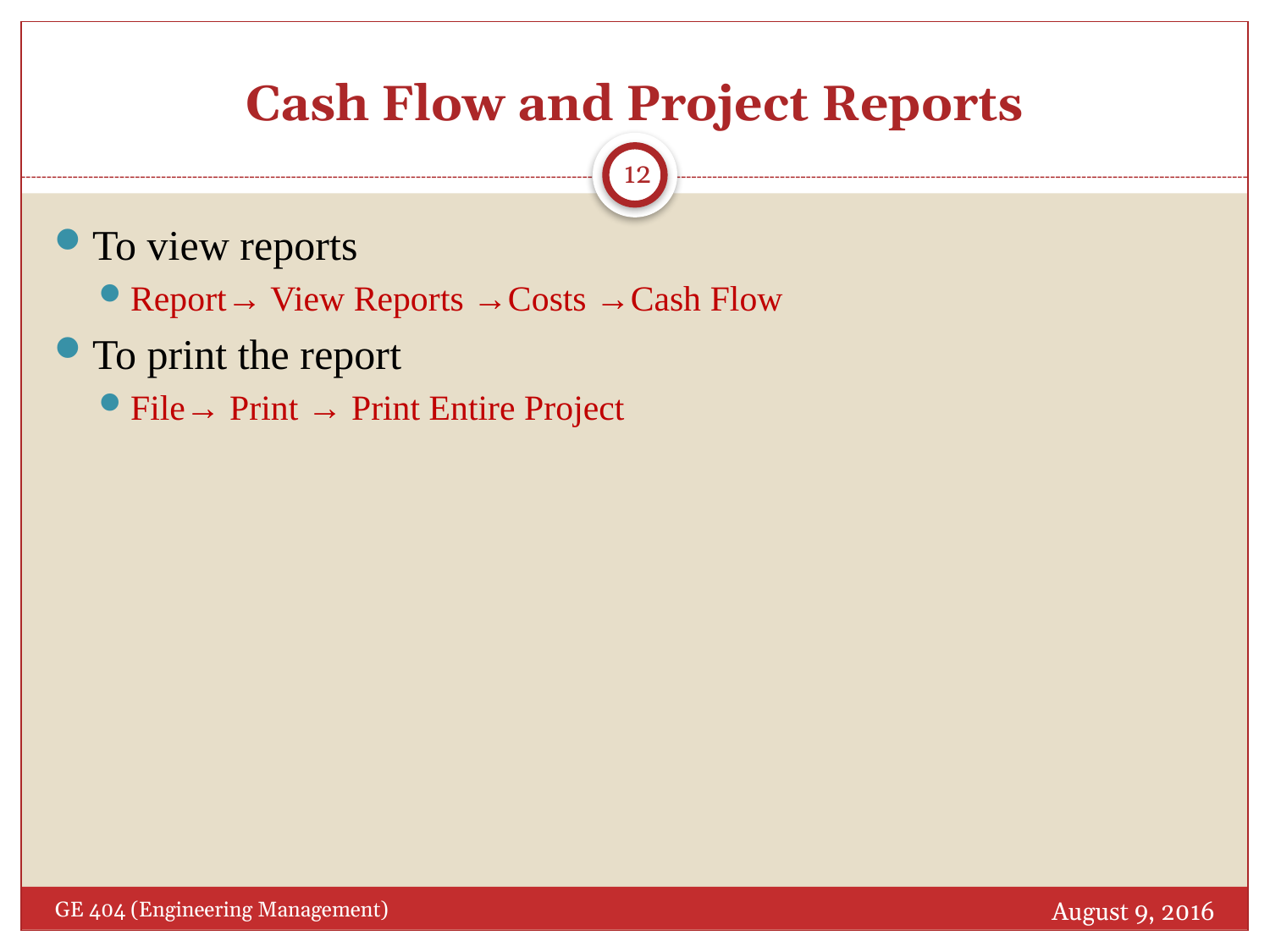

# Cash Flow and Project Reports
12
To view reports
Report→ View Reports →Costs →Cash Flow
To print the report
File→ Print → Print Entire Project

August 9, 2016
GE 404 (Engineering Management)